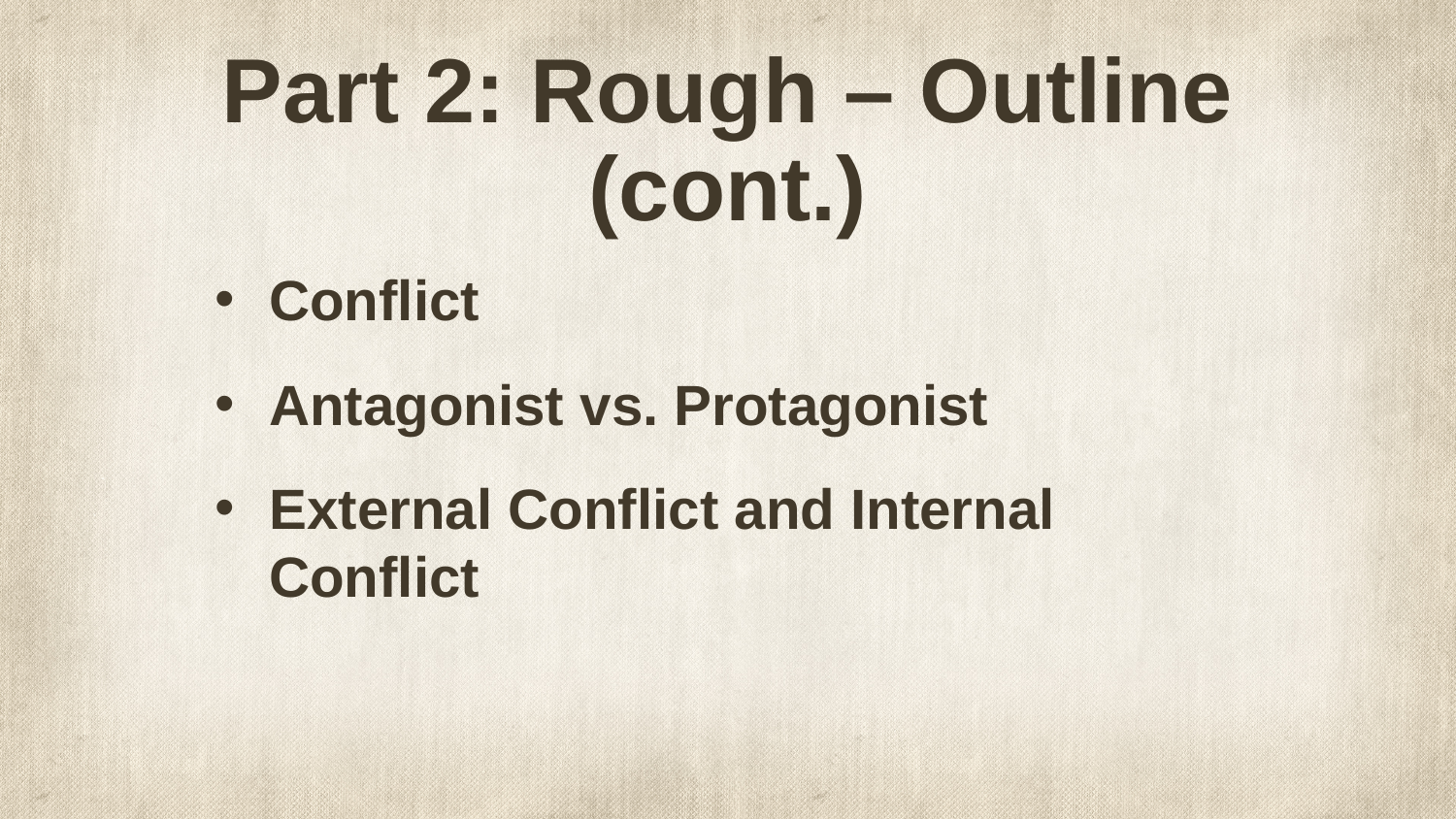

# Part 2: Rough – Outline (cont.)
Conflict
Antagonist vs. Protagonist
External Conflict and Internal Conflict